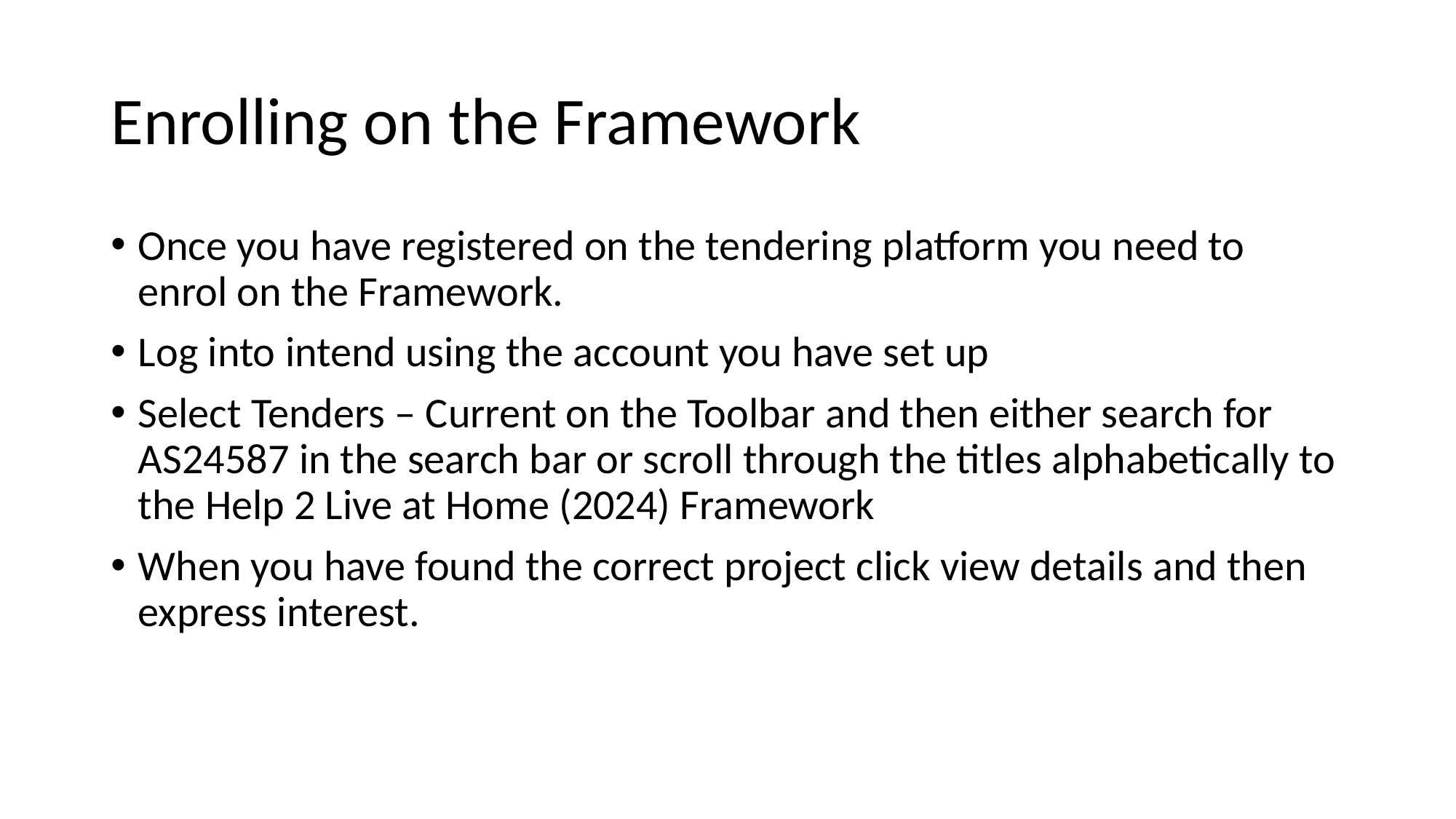

# Enrolling on the Framework
Once you have registered on the tendering platform you need to enrol on the Framework.
Log into intend using the account you have set up
Select Tenders – Current on the Toolbar and then either search for AS24587 in the search bar or scroll through the titles alphabetically to the Help 2 Live at Home (2024) Framework
When you have found the correct project click view details and then express interest.